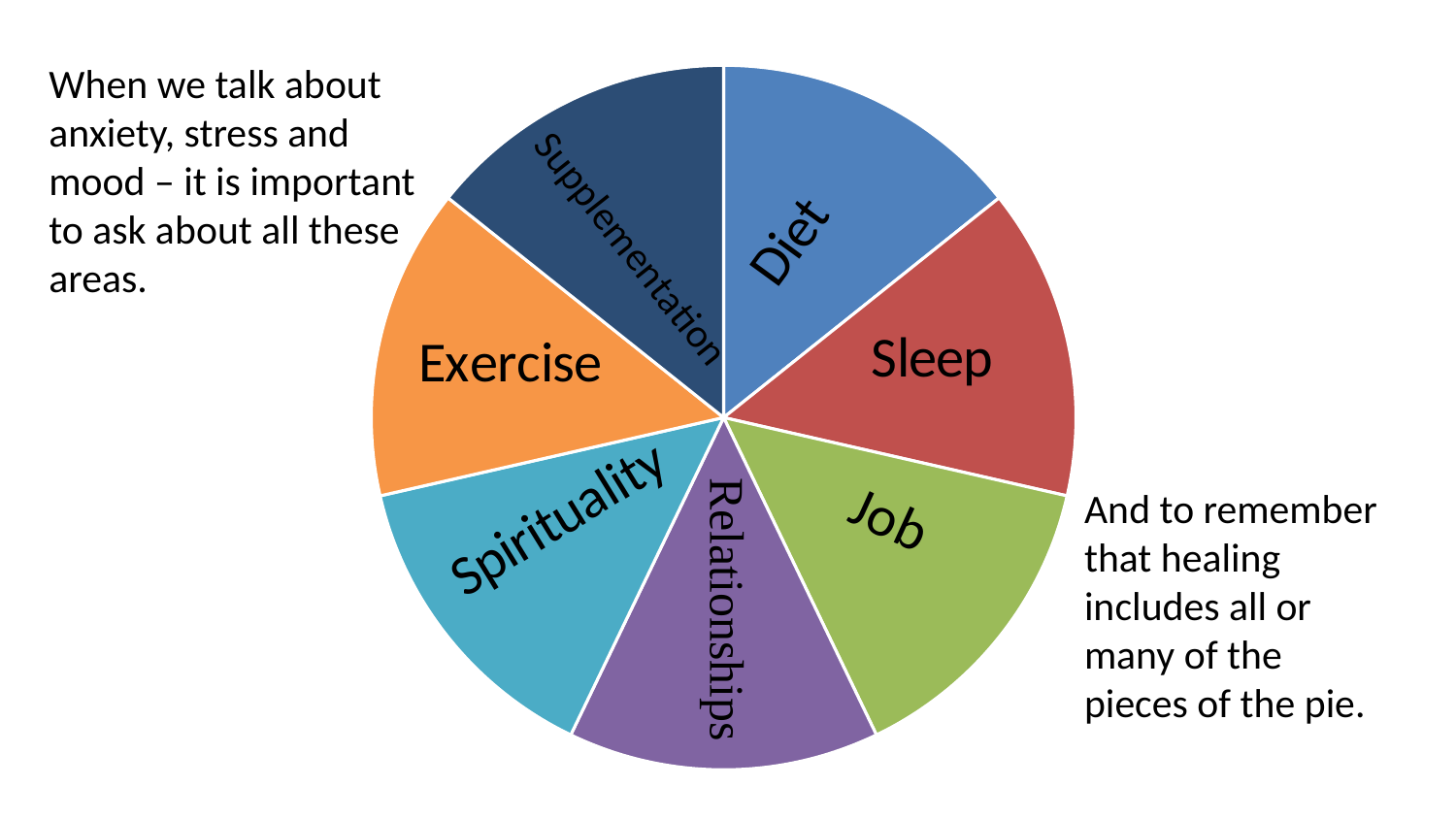

When we talk about anxiety, stress and mood – it is important to ask about all these areas.

### Chart

| Category | Column1 |
|---|---|
| Diet | 0.13 |
| Sleep | 0.13 |
| Job | 0.13 |
| Relationships | 0.13 |
| Spirituality | 0.13 |
| Exercise | 0.13 |
| Supplementation | 0.13 |
And to remember that healing includes all or many of the pieces of the pie.